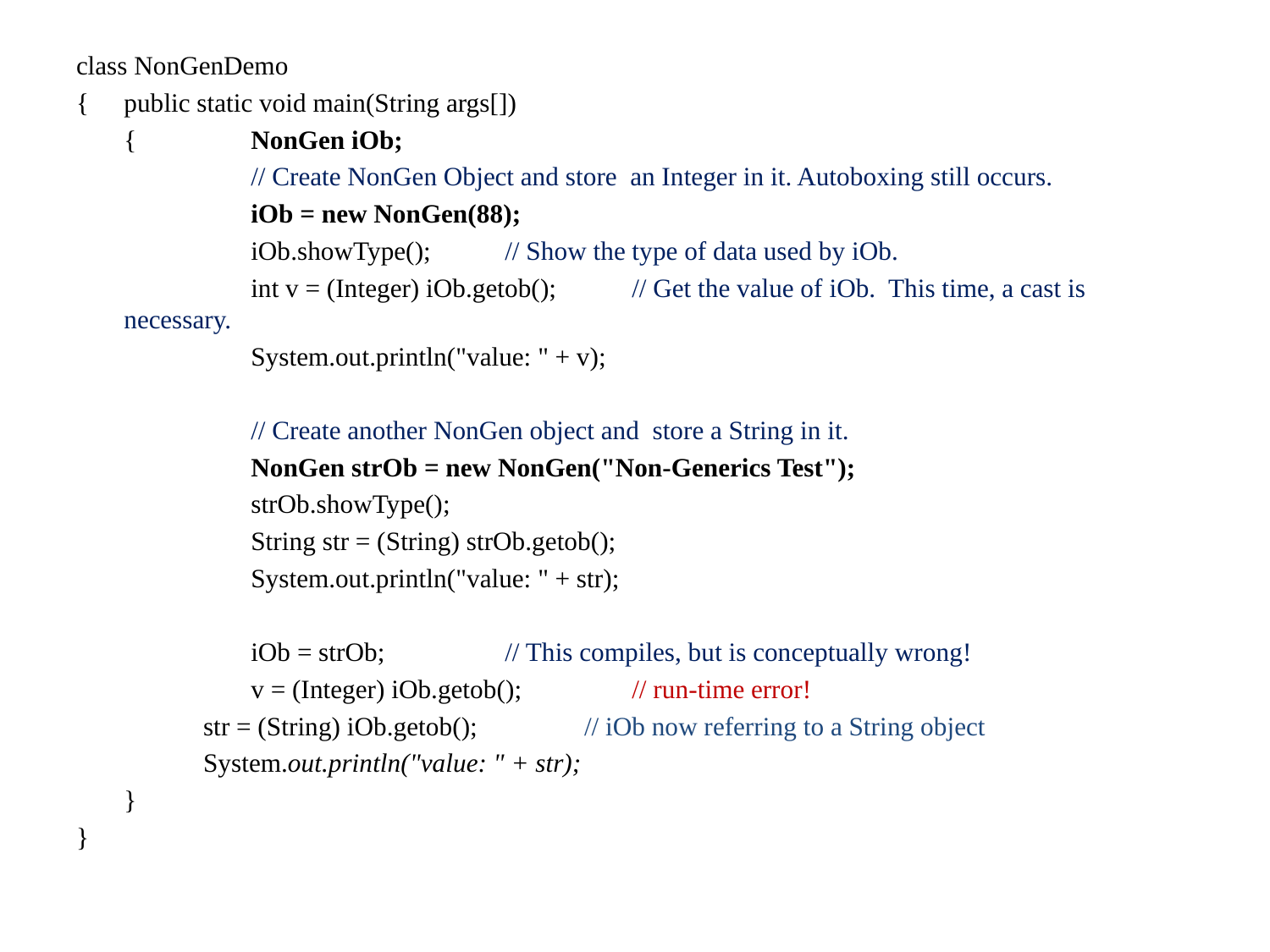

class NonGenDemo
{	public static void main(String args[])
	{	NonGen iOb;
		// Create NonGen Object and store  an Integer in it. Autoboxing still occurs.
		iOb = new NonGen(88);
		iOb.showType();	// Show the type of data used by iOb.
		int v = (Integer) iOb.getob(); 	// Get the value of iOb.  This time, a cast is necessary.
		System.out.println("value: " + v);

		// Create another NonGen object and  store a String in it.
		NonGen strOb = new NonGen("Non-Generics Test");
		strOb.showType();
		String str = (String) strOb.getob();
		System.out.println("value: " + str);

		iOb = strOb;	// This compiles, but is conceptually wrong!
		v = (Integer) iOb.getob(); 	// run-time error!
	str = (String) iOb.getob();	// iOb now referring to a String object
	System.out.println("value: " + str);
	}
}